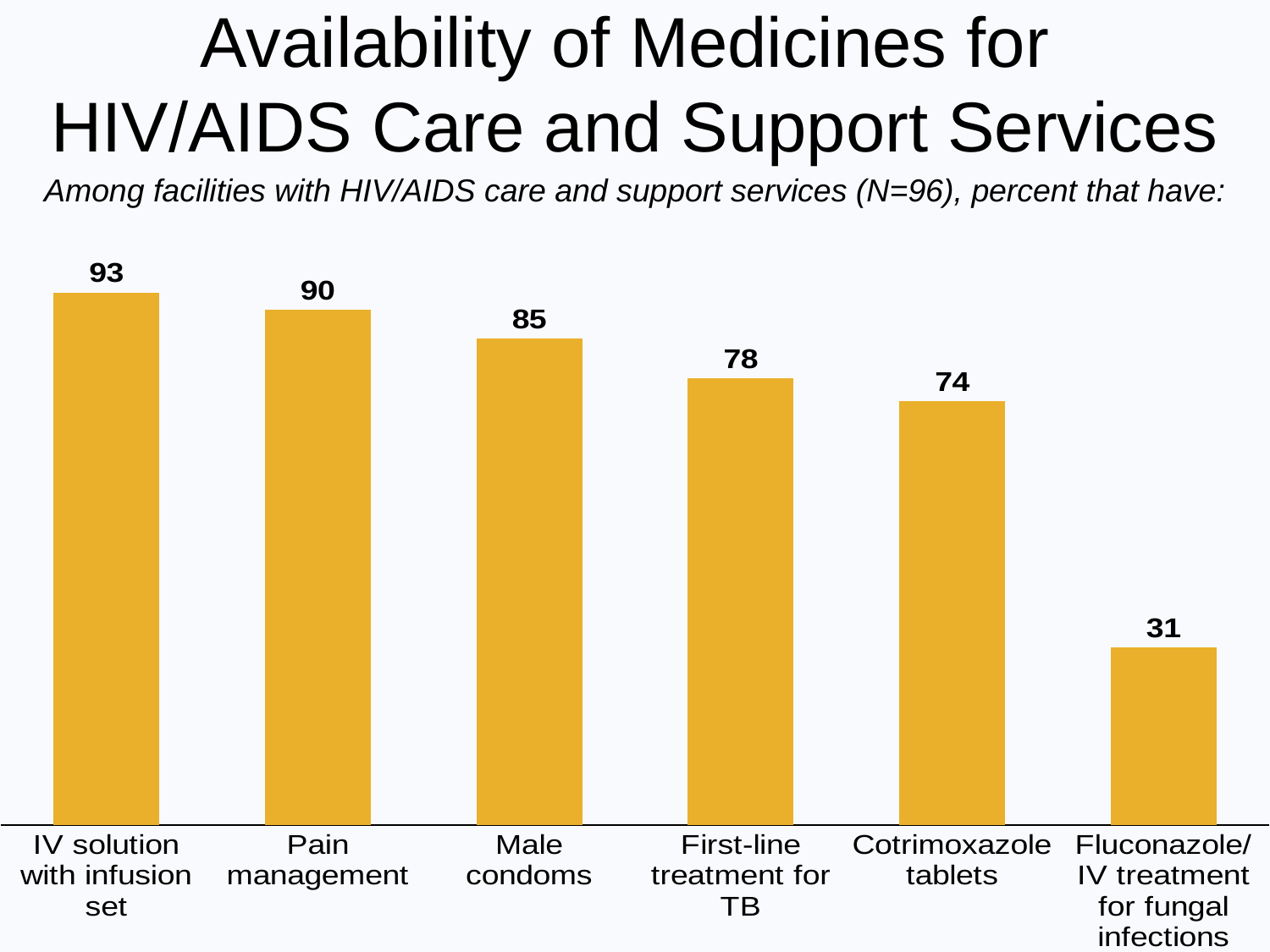

# Availability of Medicines for HIV/AIDS Care and Support Services
Among facilities with HIV/AIDS care and support services (N=96), percent that have:

### Chart

| Category | Series 1 |
|---|---|
| IV solution with infusion set | 93.0 |
| Pain management | 90.0 |
| Male condoms | 85.0 |
| First-line treatment for TB | 78.0 |
| Cotrimoxazole tablets | 74.0 |
| Fluconazole/IV treatment for fungal infections | 31.0 |